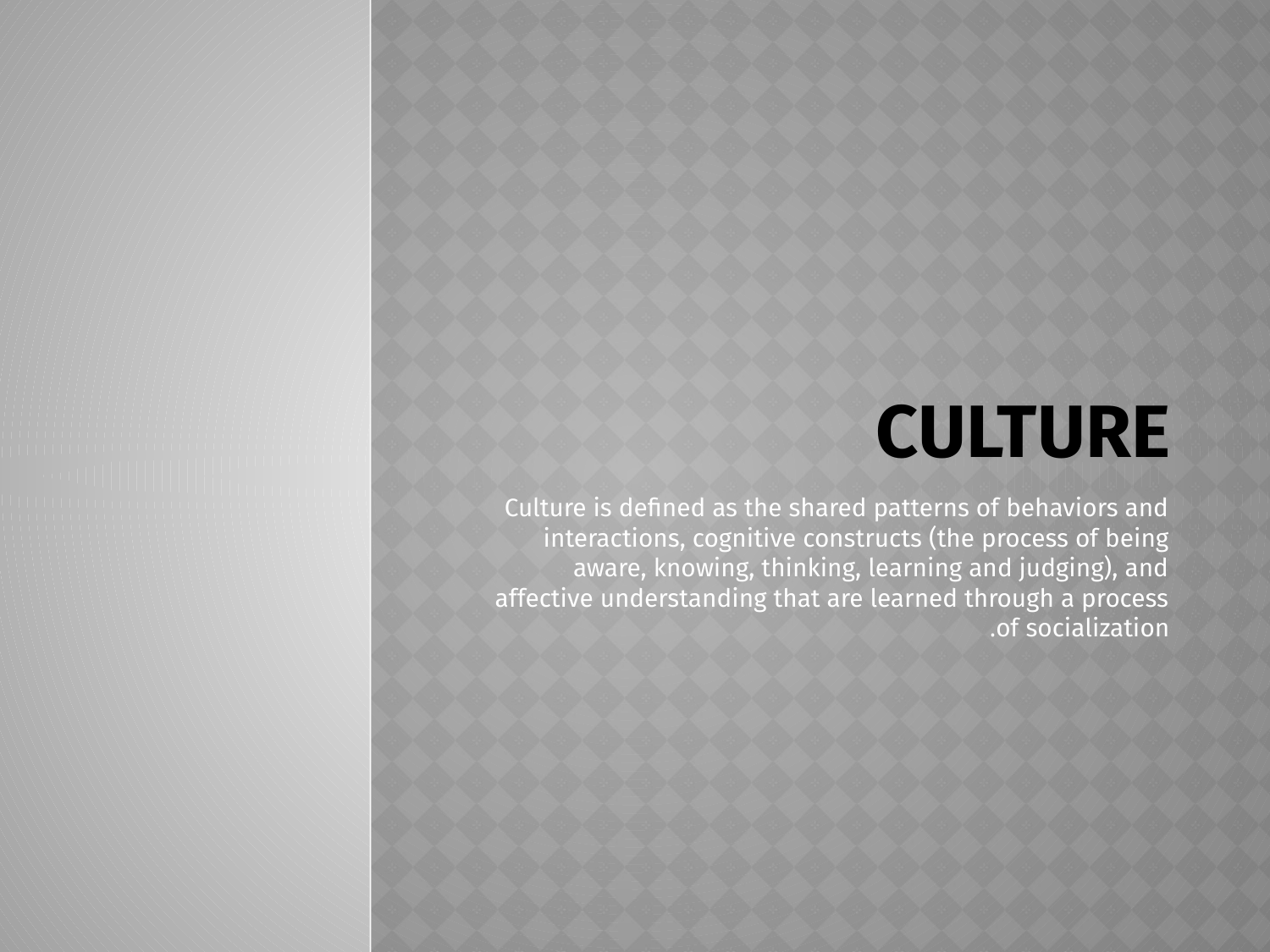

# Culture
Culture is defined as the shared patterns of behaviors and interactions, cognitive constructs (the process of being aware, knowing, thinking, learning and judging), and affective understanding that are learned through a process of socialization.